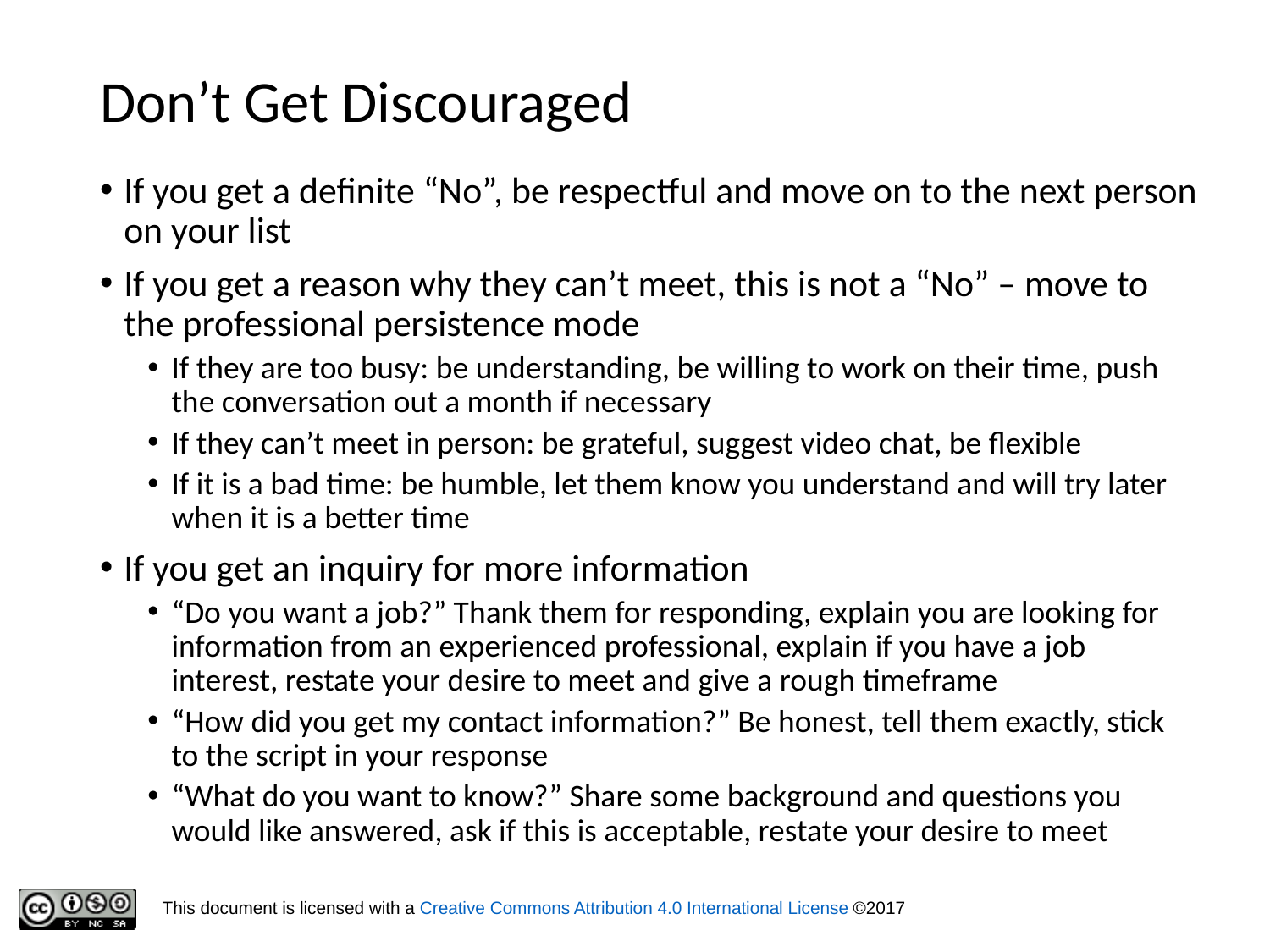

# Don’t Get Discouraged
If you get a definite “No”, be respectful and move on to the next person on your list
If you get a reason why they can’t meet, this is not a “No” – move to the professional persistence mode
If they are too busy: be understanding, be willing to work on their time, push the conversation out a month if necessary
If they can’t meet in person: be grateful, suggest video chat, be flexible
If it is a bad time: be humble, let them know you understand and will try later when it is a better time
If you get an inquiry for more information
“Do you want a job?” Thank them for responding, explain you are looking for information from an experienced professional, explain if you have a job interest, restate your desire to meet and give a rough timeframe
“How did you get my contact information?” Be honest, tell them exactly, stick to the script in your response
“What do you want to know?” Share some background and questions you would like answered, ask if this is acceptable, restate your desire to meet